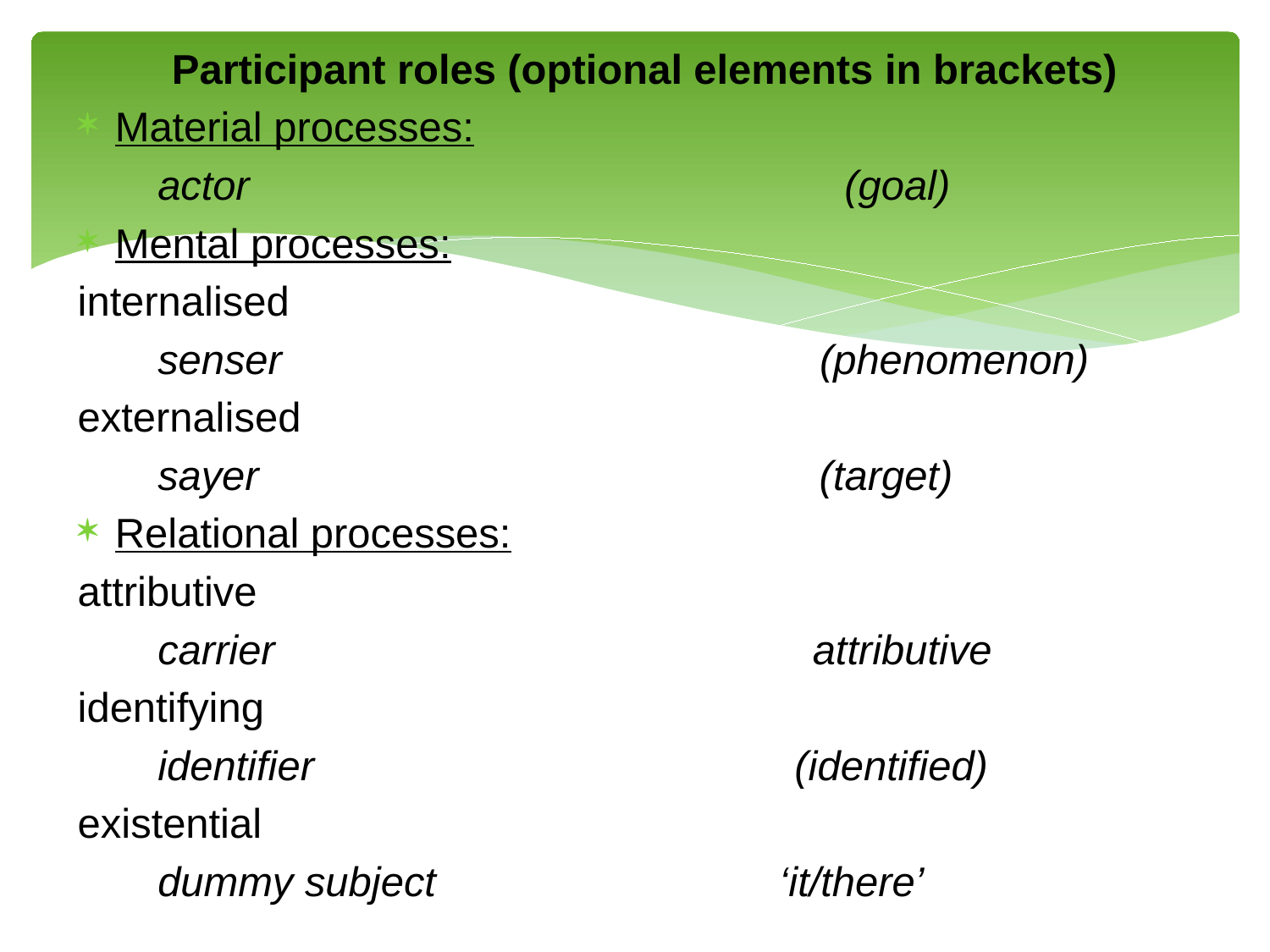

Participant roles (optional elements in brackets)
Material processes:
       actor                                                    (goal)
Mental processes:
internalised
       senser                                               (phenomenon)
externalised
       sayer                                                 (target)
Relational processes:
attributive
       carrier                                               attributive
identifying
       identifier                                          (identified)
existential
       dummy subject                              ‘it/there’